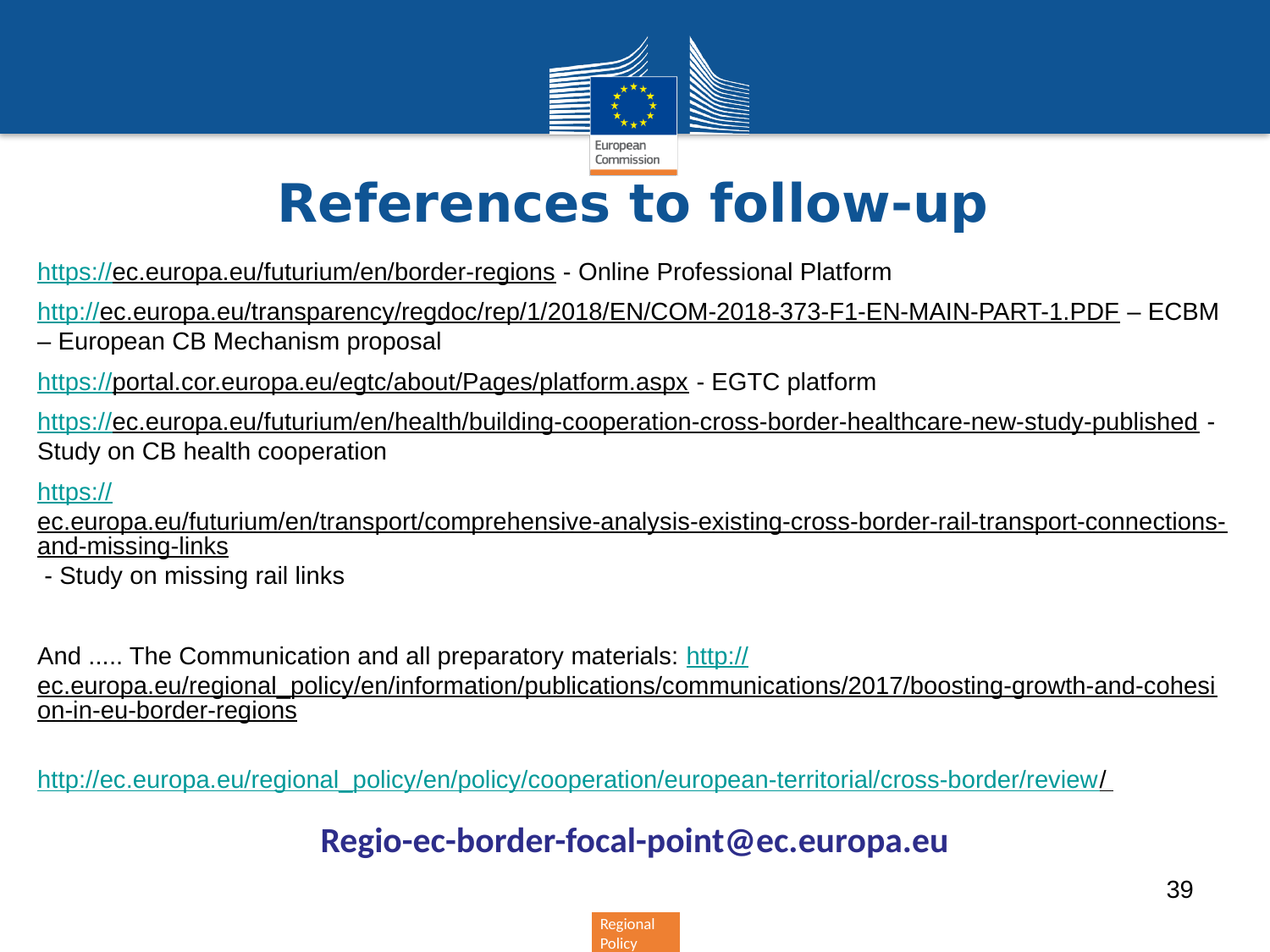

# References to follow-up
https://ec.europa.eu/futurium/en/border-regions - Online Professional Platform
http://ec.europa.eu/transparency/regdoc/rep/1/2018/EN/COM-2018-373-F1-EN-MAIN-PART-1.PDF – ECBM – European CB Mechanism proposal
https://portal.cor.europa.eu/egtc/about/Pages/platform.aspx - EGTC platform
https://ec.europa.eu/futurium/en/health/building-cooperation-cross-border-healthcare-new-study-published - Study on CB health cooperation
https://ec.europa.eu/futurium/en/transport/comprehensive-analysis-existing-cross-border-rail-transport-connections-and-missing-links - Study on missing rail links

And ..... The Communication and all preparatory materials: http://ec.europa.eu/regional_policy/en/information/publications/communications/2017/boosting-growth-and-cohesion-in-eu-border-regions
http://ec.europa.eu/regional_policy/en/policy/cooperation/european-territorial/cross-border/review/
Regio-ec-border-focal-point@ec.europa.eu
39